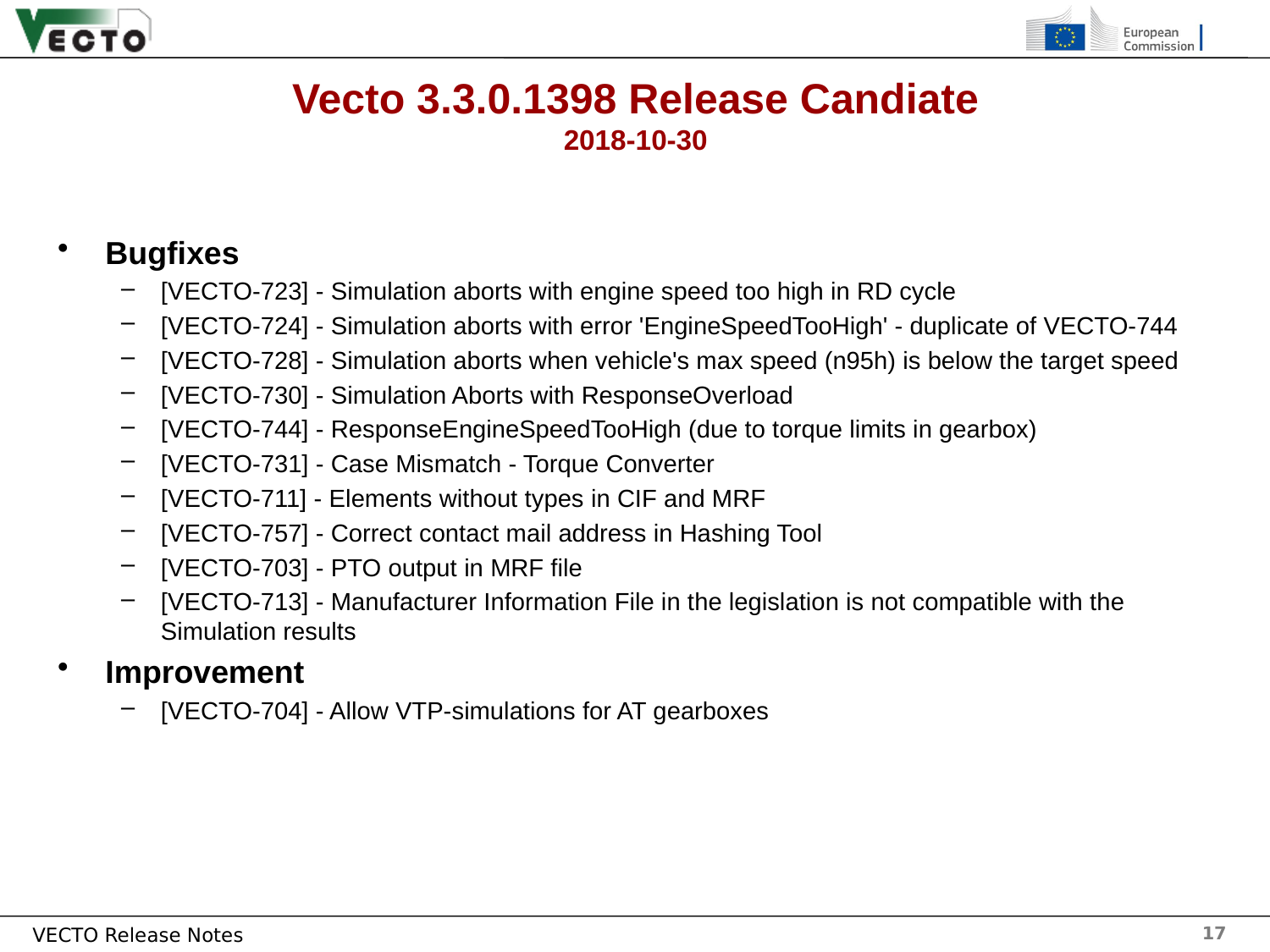

# Vecto 3.3.0.1398 Release Candiate 2018-10-30
Bugfixes
[VECTO-723] - Simulation aborts with engine speed too high in RD cycle
[VECTO-724] - Simulation aborts with error 'EngineSpeedTooHigh' - duplicate of VECTO-744
[VECTO-728] - Simulation aborts when vehicle's max speed (n95h) is below the target speed
[VECTO-730] - Simulation Aborts with ResponseOverload
[VECTO-744] - ResponseEngineSpeedTooHigh (due to torque limits in gearbox)
[VECTO-731] - Case Mismatch - Torque Converter
[VECTO-711] - Elements without types in CIF and MRF
[VECTO-757] - Correct contact mail address in Hashing Tool
[VECTO-703] - PTO output in MRF file
[VECTO-713] - Manufacturer Information File in the legislation is not compatible with the Simulation results
Improvement
[VECTO-704] - Allow VTP-simulations for AT gearboxes